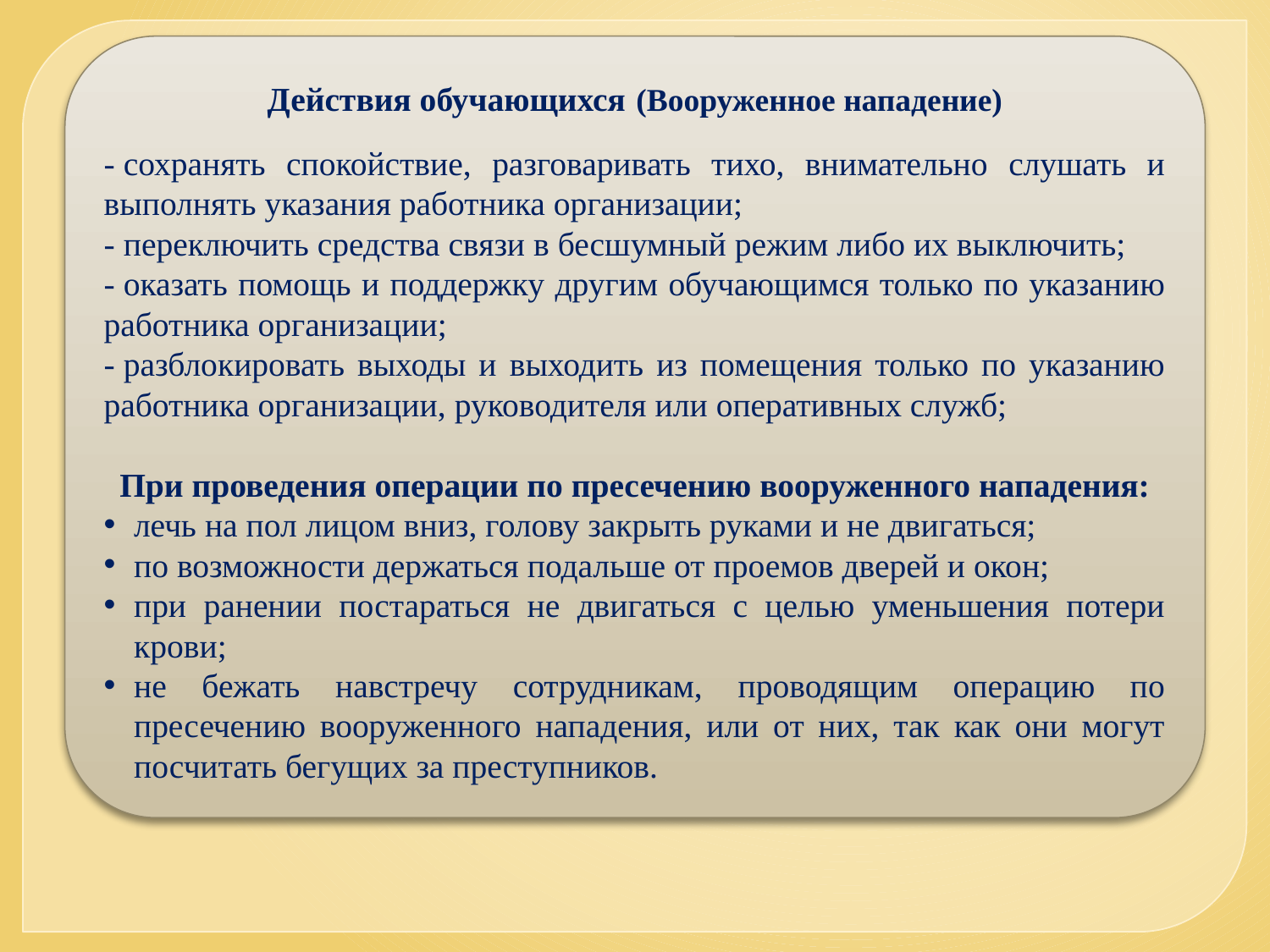

Действия обучающихся (Вооруженное нападение)

- сохранять спокойствие, разговаривать тихо, внимательно слушать и выполнять указания работника организации;
- переключить средства связи в бесшумный режим либо их выключить;
- оказать помощь и поддержку другим обучающимся только по указанию работника организации;
- разблокировать выходы и выходить из помещения только по указанию работника организации, руководителя или оперативных служб;

При проведения операции по пресечению вооруженного нападения:
лечь на пол лицом вниз, голову закрыть руками и не двигаться;
по возможности держаться подальше от проемов дверей и окон;
при ранении постараться не двигаться с целью уменьшения потери крови;
не бежать навстречу сотрудникам, проводящим операцию по пресечению вооруженного нападения, или от них, так как они могут посчитать бегущих за преступников.